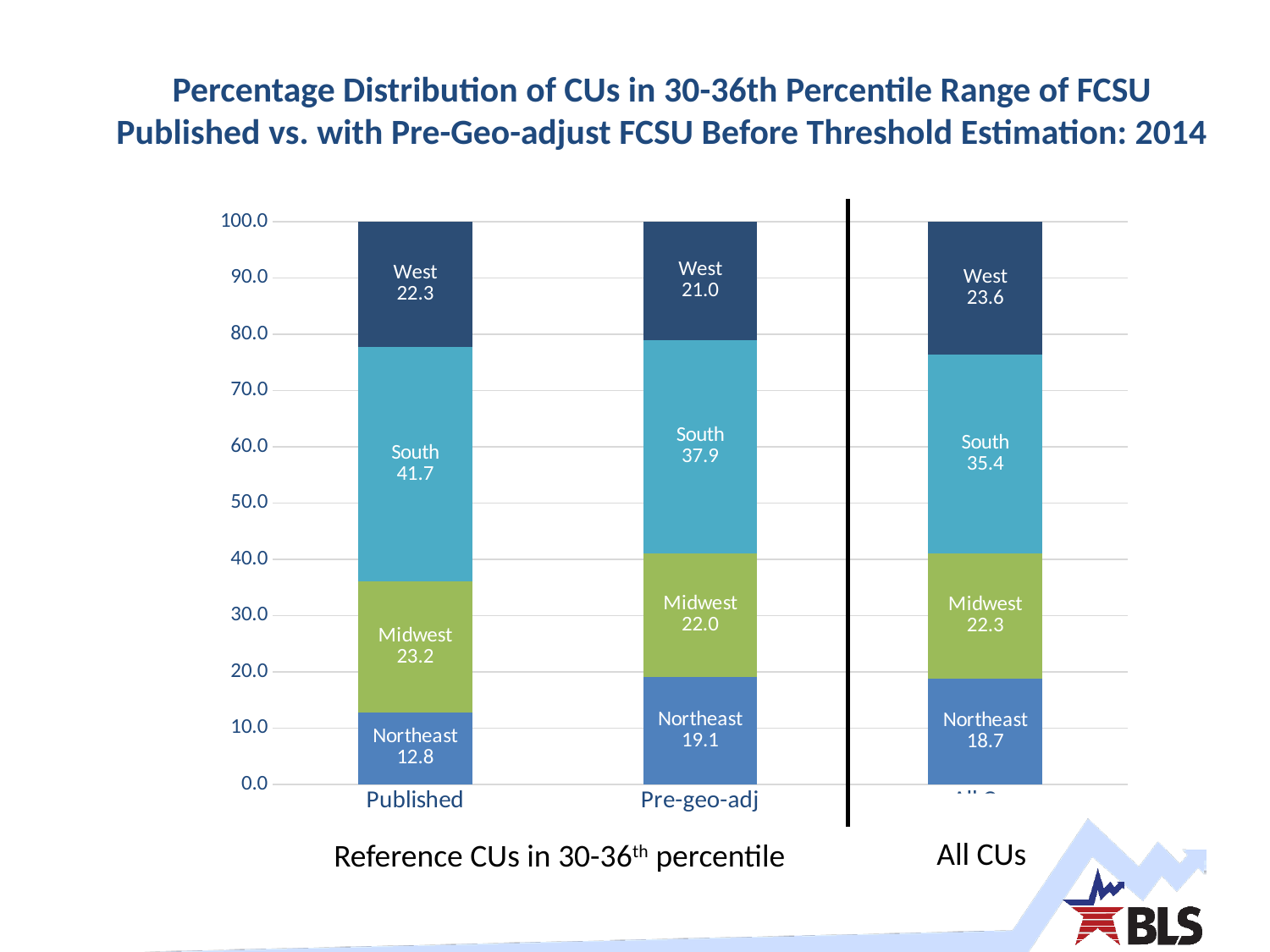

Percentage Distribution of CUs in 30-36th Percentile Range of FCSU Published vs. with Pre-Geo-adjust FCSU Before Threshold Estimation: 2014

### Chart

| Category | Northeast | Midwest | South | West |
|---|---|---|---|---|
| Published | 12.8281201479086 | 23.1931731473239 | 41.6587771987488 | 22.3199295060186 |
| Pre-geo-adj | 19.1067882783987 | 21.9852927639224 | 37.9143006755132 | 20.9936182821656 |
| All Cus | 18.7499532336149 | 22.2780093233465 | 35.3815762890686 | 23.5904611539699 |
All CUs
Reference CUs in 30-36th percentile
28  — U.S. BUREAU OF LABOR STATISTICS • bls.gov